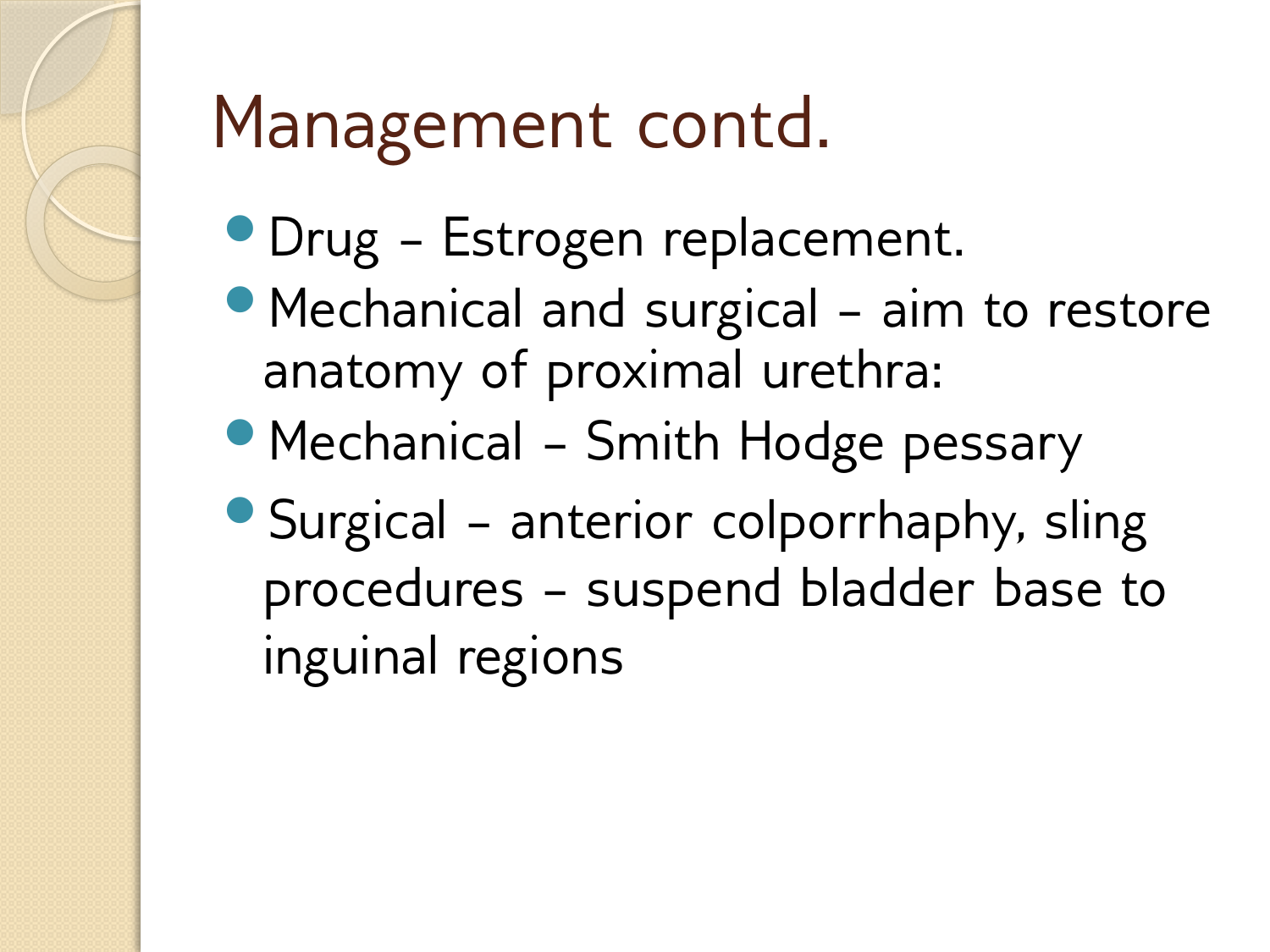

# Management contd.
Drug – Estrogen replacement.
Mechanical and surgical – aim to restore anatomy of proximal urethra:
Mechanical – Smith Hodge pessary
Surgical – anterior colporrhaphy, sling procedures – suspend bladder base to inguinal regions